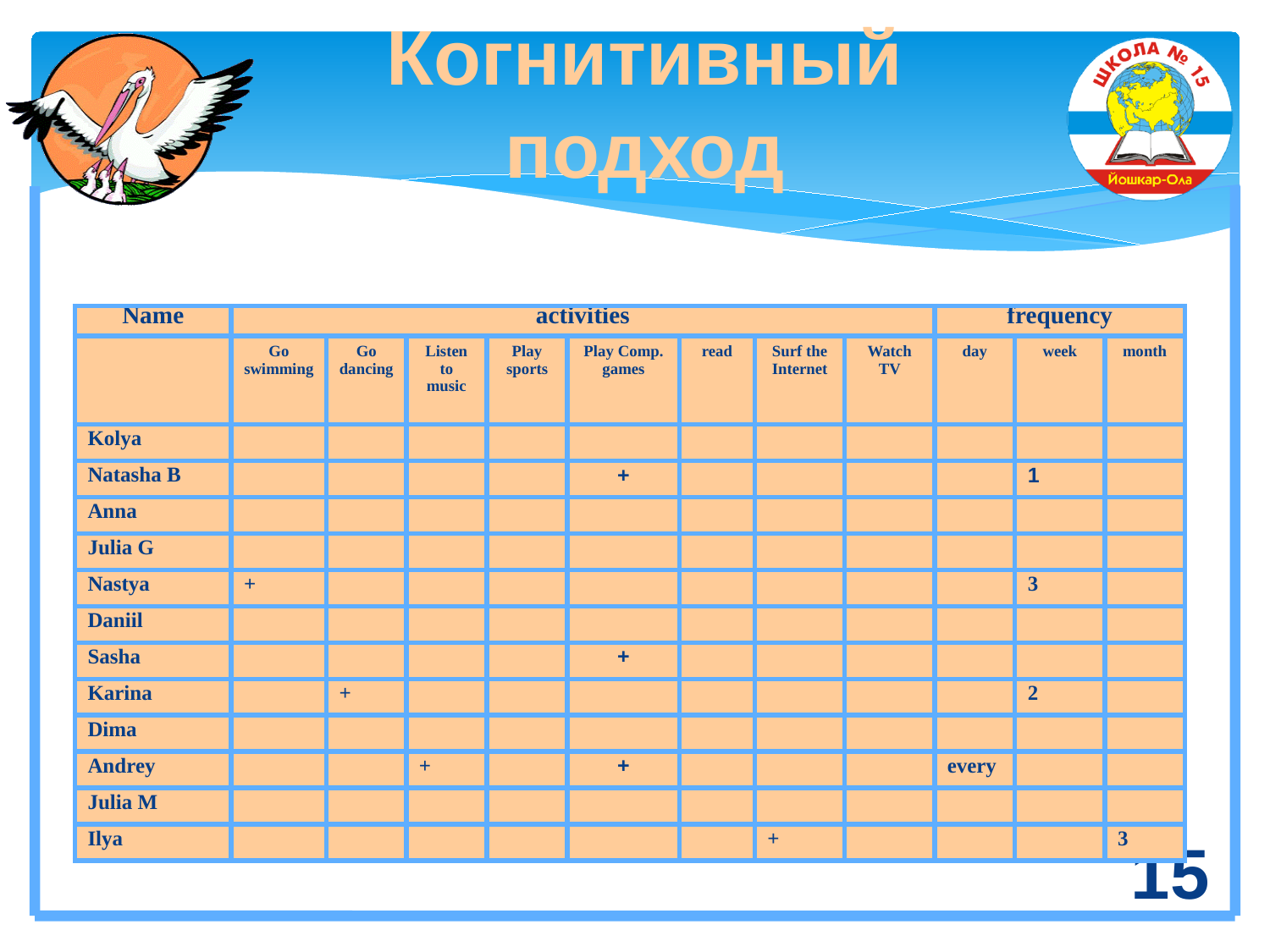

# Когнитивный подход
| Name | activities |  |  |  |  |  |  |  | frequency |  |  |
| --- | --- | --- | --- | --- | --- | --- | --- | --- | --- | --- | --- |
|  | Go swimming | Go dancing | Listen to music | Play sports | Play Comp. games | read | Surf the Internet | Watch TV | day | week | month |
| Kolya |  |  |  |  |  |  |  |  |  |  |  |
| Natasha B |  |  |  |  | + |  |  |  |  | 1 |  |
| Anna |  |  |  |  |  |  |  |  |  |  |  |
| Julia G |  |  |  |  |  |  |  |  |  |  |  |
| Nastya | + |  |  |  |  |  |  |  |  | 3 |  |
| Daniil |  |  |  |  |  |  |  |  |  |  |  |
| Sasha |  |  |  |  | + |  |  |  |  |  |  |
| Karina |  | + |  |  |  |  |  |  |  | 2 |  |
| Dima |  |  |  |  |  |  |  |  |  |  |  |
| Andrey |  |  | + |  | + |  |  |  | every |  |  |
| Julia M |  |  |  |  |  |  |  |  |  |  |  |
| Ilya |  |  |  |  |  |  | + |  |  |  | 3 |
15